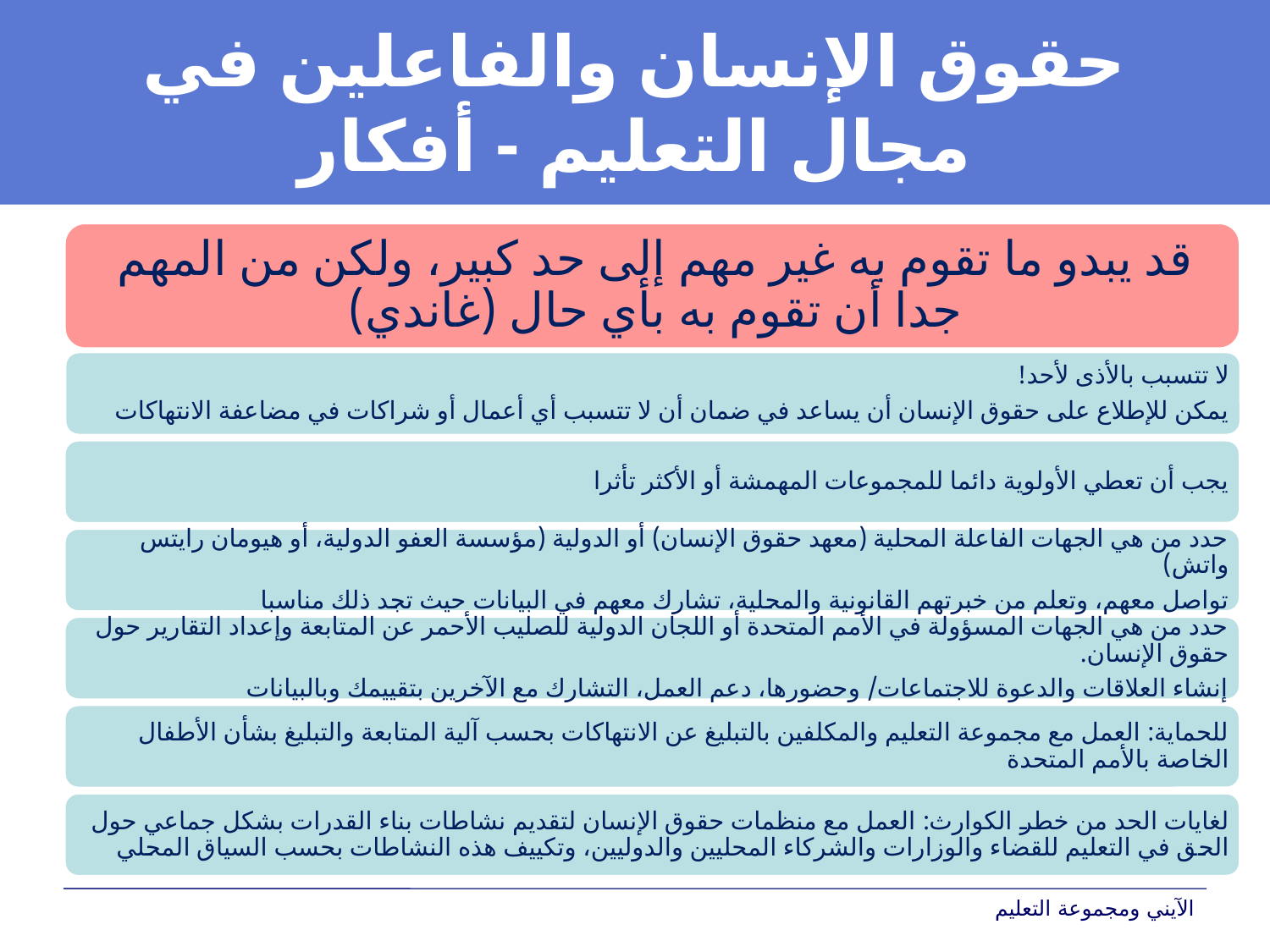

# حقوق الإنسان والفاعلين في مجال التعليم - أفكار
قد يبدو ما تقوم به غير مهم إلى حد كبير، ولكن من المهم جدا أن تقوم به بأي حال (غاندي)
لا تتسبب بالأذى لأحد!
يمكن للإطلاع على حقوق الإنسان أن يساعد في ضمان أن لا تتسبب أي أعمال أو شراكات في مضاعفة الانتهاكات
يجب أن تعطي الأولوية دائما للمجموعات المهمشة أو الأكثر تأثرا
حدد من هي الجهات الفاعلة المحلية (معهد حقوق الإنسان) أو الدولية (مؤسسة العفو الدولية، أو هيومان رايتس واتش)
تواصل معهم، وتعلم من خبرتهم القانونية والمحلية، تشارك معهم في البيانات حيث تجد ذلك مناسبا
حدد من هي الجهات المسؤولة في الأمم المتحدة أو اللجان الدولية للصليب الأحمر عن المتابعة وإعداد التقارير حول حقوق الإنسان.
إنشاء العلاقات والدعوة للاجتماعات/ وحضورها، دعم العمل، التشارك مع الآخرين بتقييمك وبالبيانات
للحماية: العمل مع مجموعة التعليم والمكلفين بالتبليغ عن الانتهاكات بحسب آلية المتابعة والتبليغ بشأن الأطفال الخاصة بالأمم المتحدة
لغايات الحد من خطر الكوارث: العمل مع منظمات حقوق الإنسان لتقديم نشاطات بناء القدرات بشكل جماعي حول الحق في التعليم للقضاء والوزارات والشركاء المحليين والدوليين، وتكييف هذه النشاطات بحسب السياق المحلي
الآيني ومجموعة التعليم